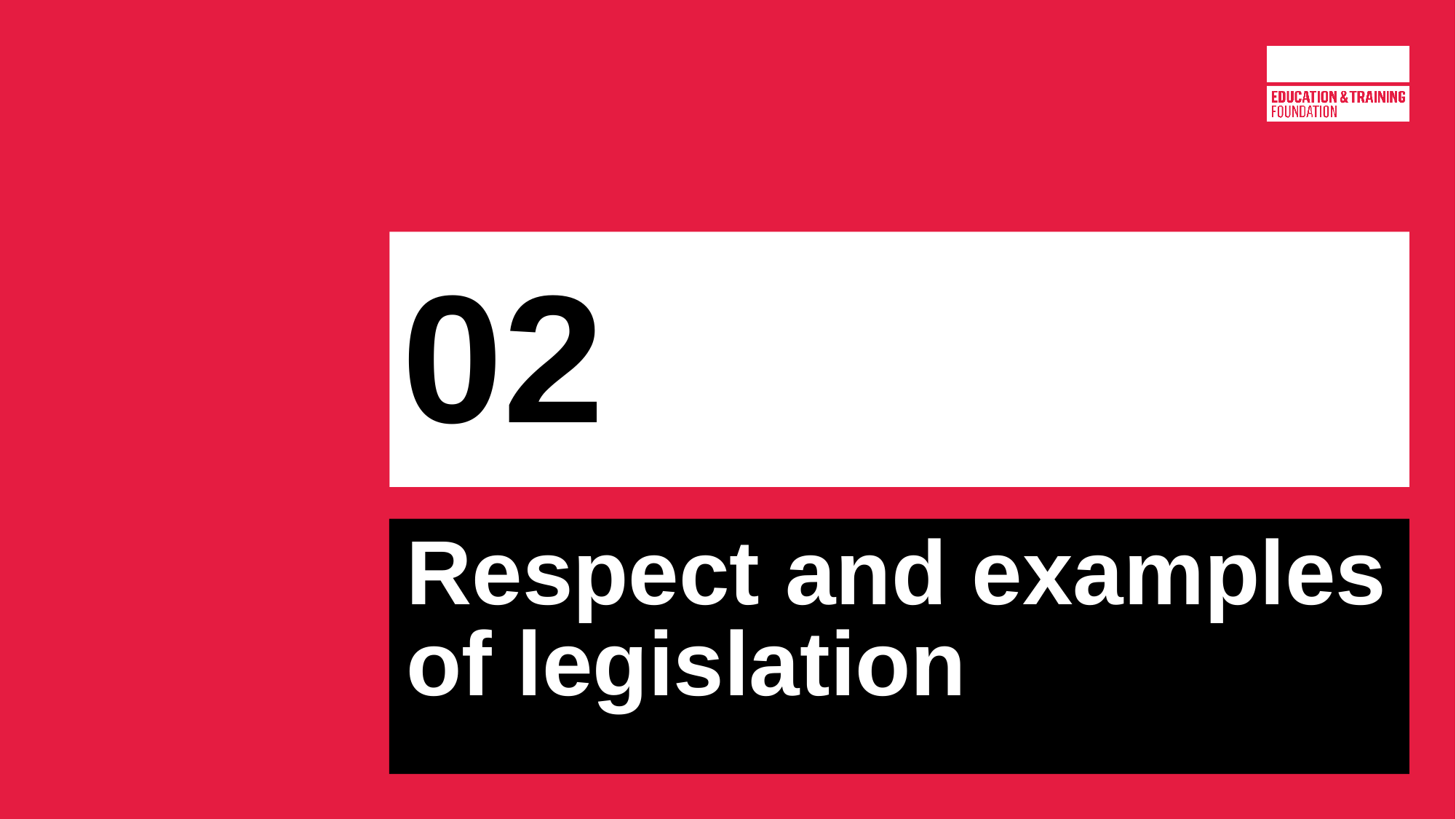

# 02
Respect and examples of legislation